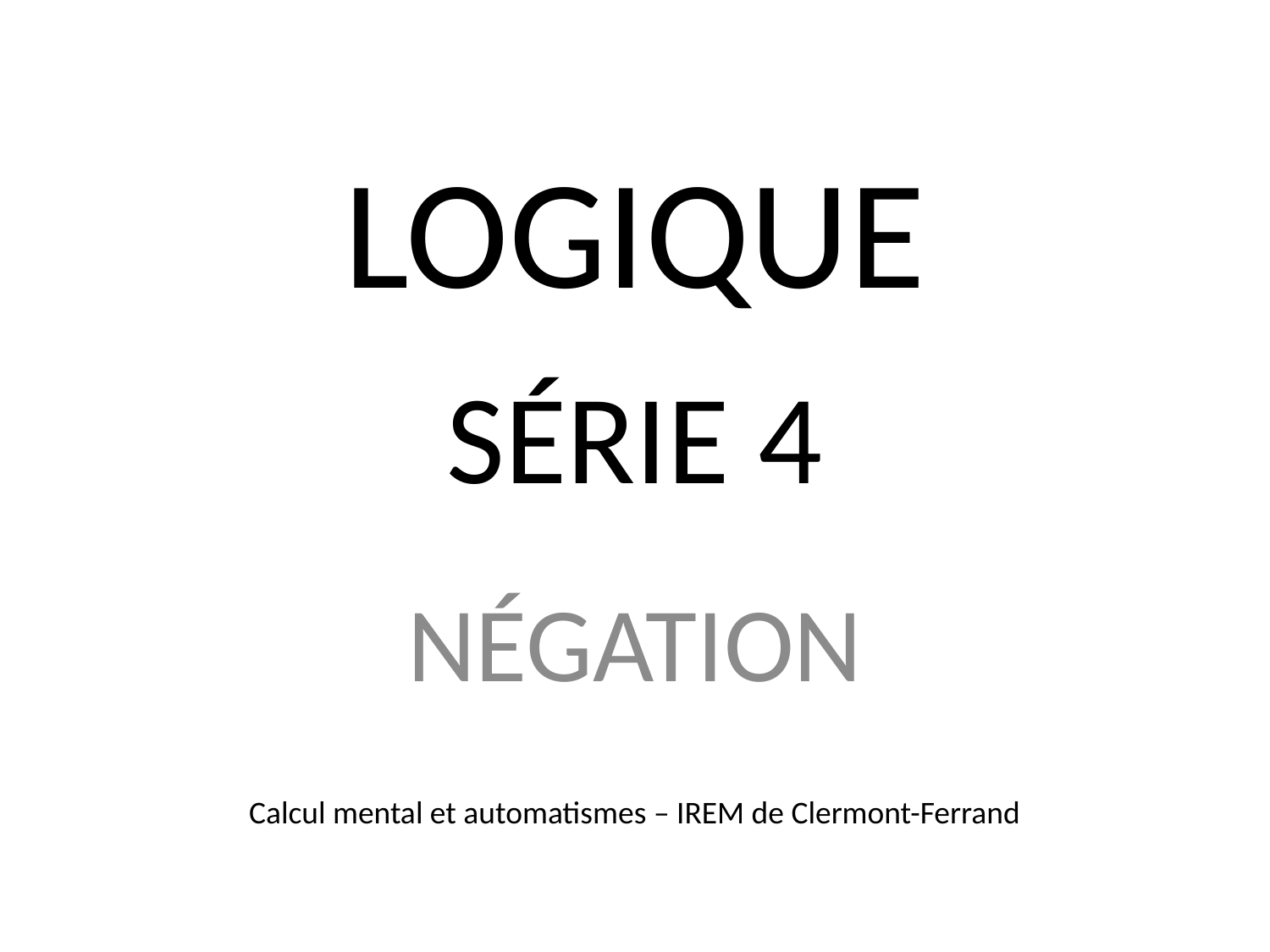

LOGIQUE
# Série 4
Négation
Calcul mental et automatismes – IREM de Clermont-Ferrand